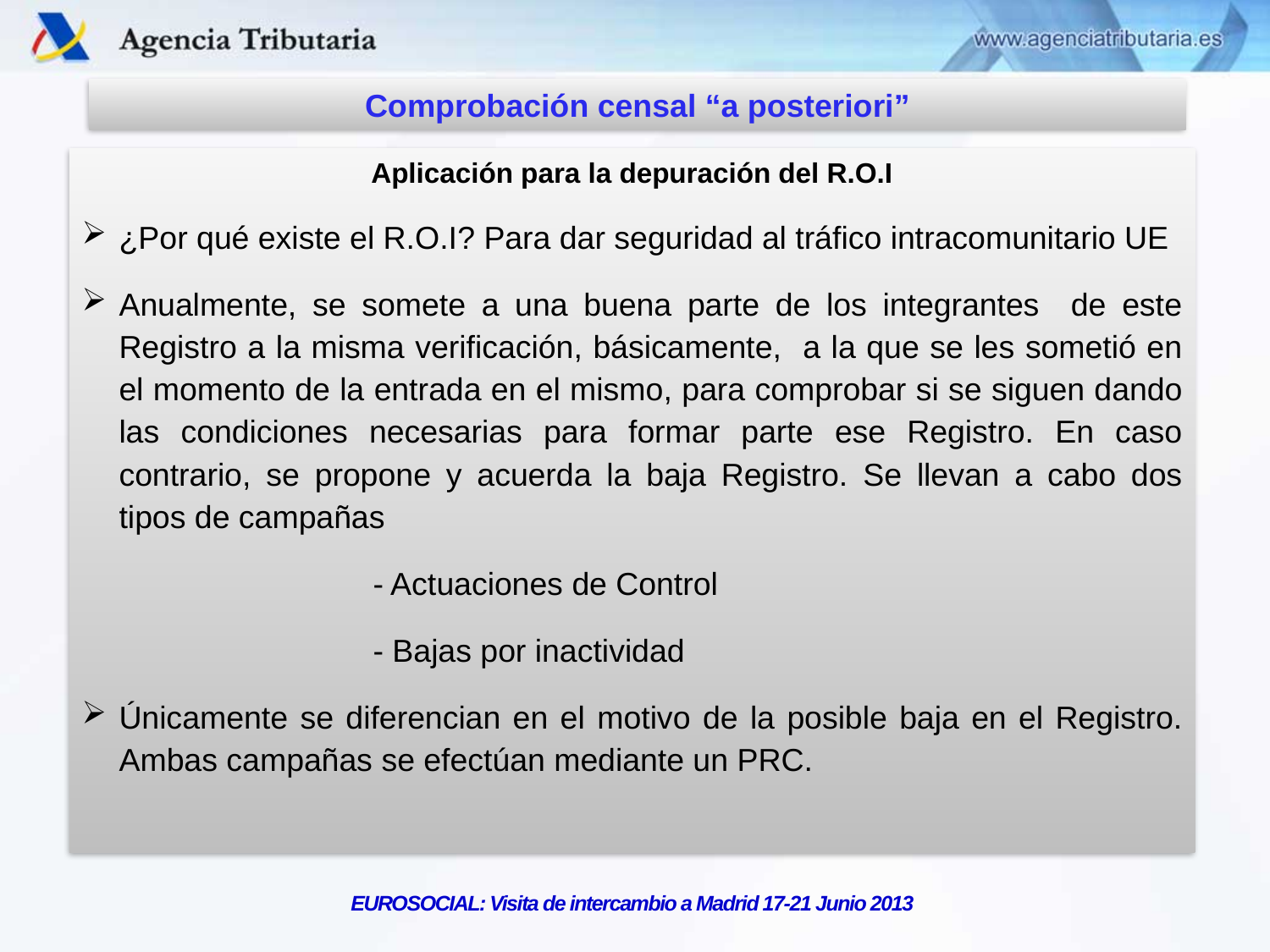

Comprobación censal “a posteriori”
Aplicación para la depuración del R.O.I
¿Por qué existe el R.O.I? Para dar seguridad al tráfico intracomunitario UE
Anualmente, se somete a una buena parte de los integrantes  de este Registro a la misma verificación, básicamente,  a la que se les sometió en el momento de la entrada en el mismo, para comprobar si se siguen dando las condiciones necesarias para formar parte ese Registro. En caso contrario, se propone y acuerda la baja Registro. Se llevan a cabo dos tipos de campañas
			- Actuaciones de Control
			- Bajas por inactividad
Únicamente se diferencian en el motivo de la posible baja en el Registro. Ambas campañas se efectúan mediante un PRC.

EUROSOCIAL: Visita de intercambio a Madrid 17-21 Junio 2013